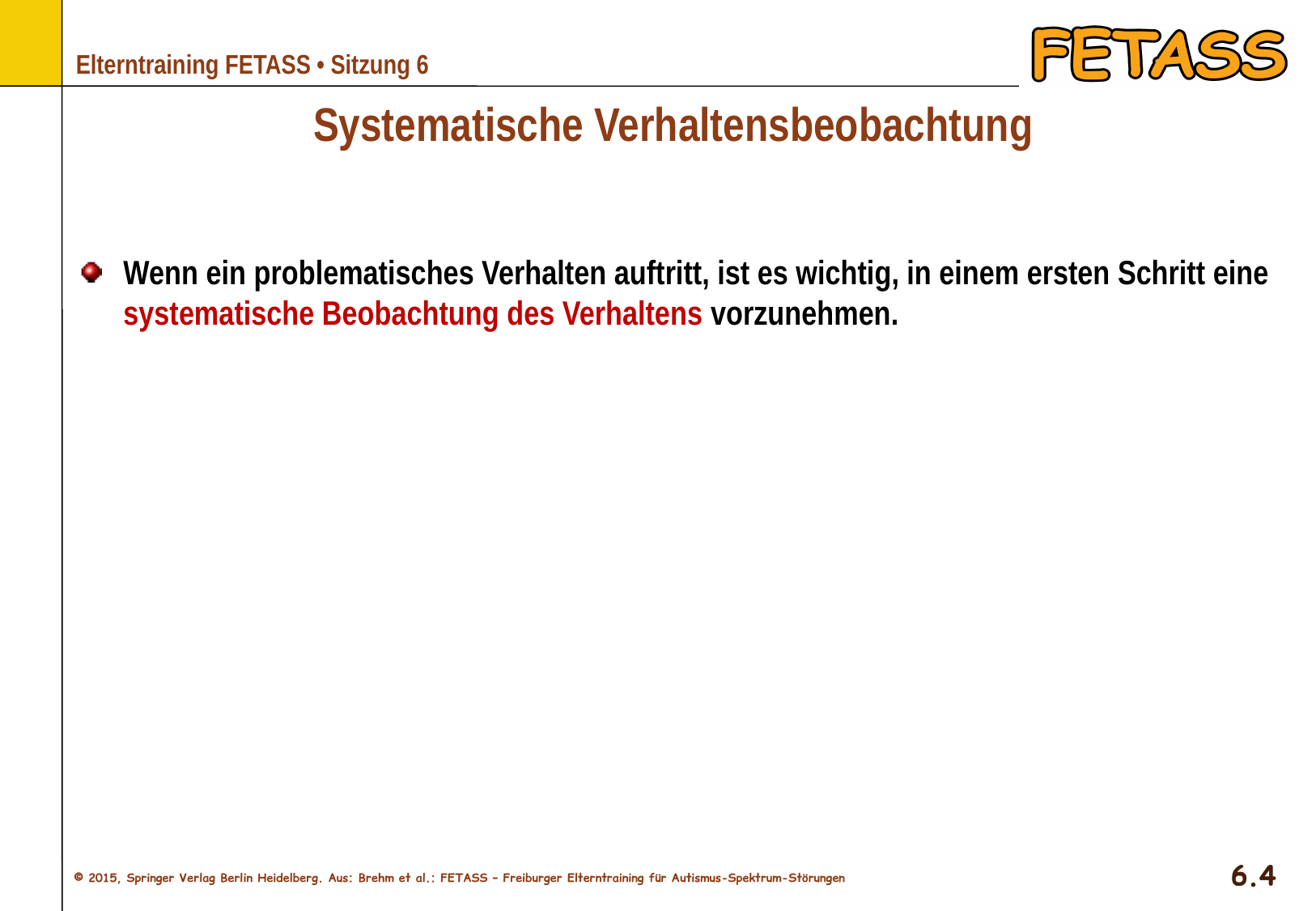

# Systematische Verhaltensbeobachtung

Wenn ein problematisches Verhalten auftritt, ist es wichtig, in einem ersten Schritt eine systematische Beobachtung des Verhaltens vorzunehmen.
6.4